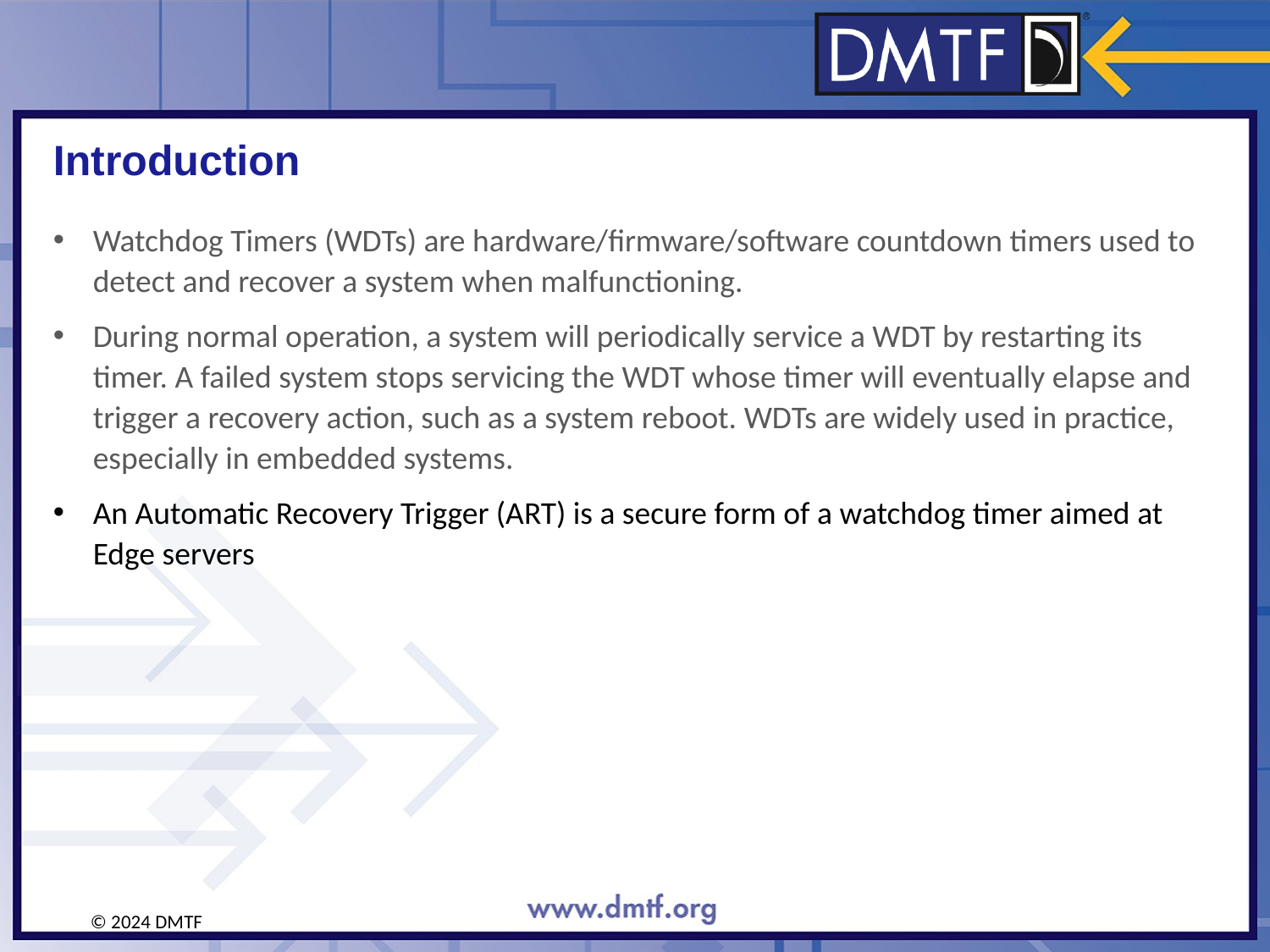

# Introduction
Watchdog Timers (WDTs) are hardware/firmware/software countdown timers used to detect and recover a system when malfunctioning.
During normal operation, a system will periodically service a WDT by restarting its timer. A failed system stops servicing the WDT whose timer will eventually elapse and trigger a recovery action, such as a system reboot. WDTs are widely used in practice, especially in embedded systems.
An Automatic Recovery Trigger (ART) is a secure form of a watchdog timer aimed at Edge servers
© 2024 DMTF